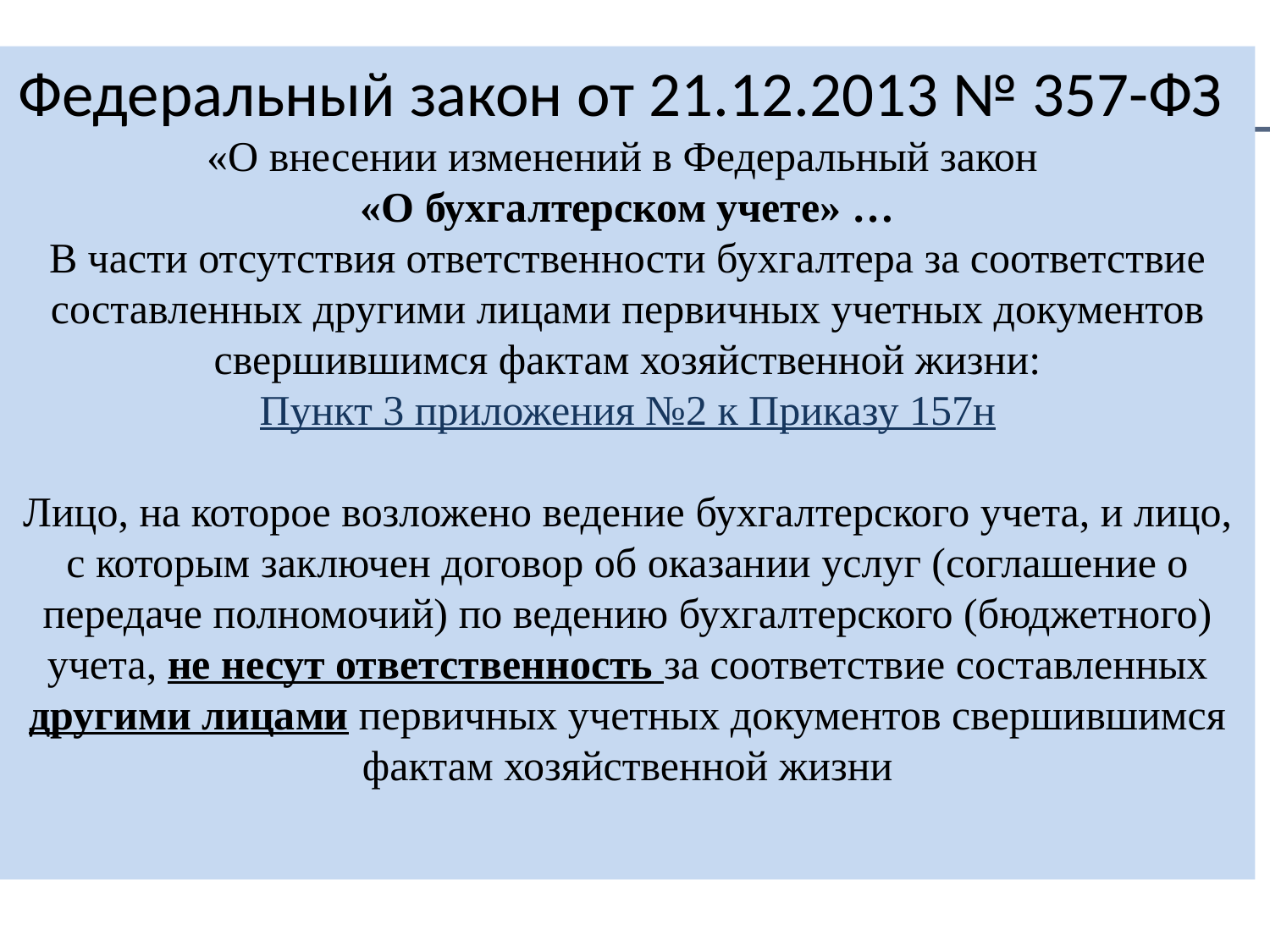

Федеральный закон от 21.12.2013 № 357-ФЗ
«О внесении изменений в Федеральный закон
«О бухгалтерском учете» …
В части отсутствия ответственности бухгалтера за соответствие составленных другими лицами первичных учетных документов свершившимся фактам хозяйственной жизни:
Пункт 3 приложения №2 к Приказу 157н

Лицо, на которое возложено ведение бухгалтерского учета, и лицо, с которым заключен договор об оказании услуг (соглашение о передаче полномочий) по ведению бухгалтерского (бюджетного) учета, не несут ответственность за соответствие составленных другими лицами первичных учетных документов свершившимся фактам хозяйственной жизни